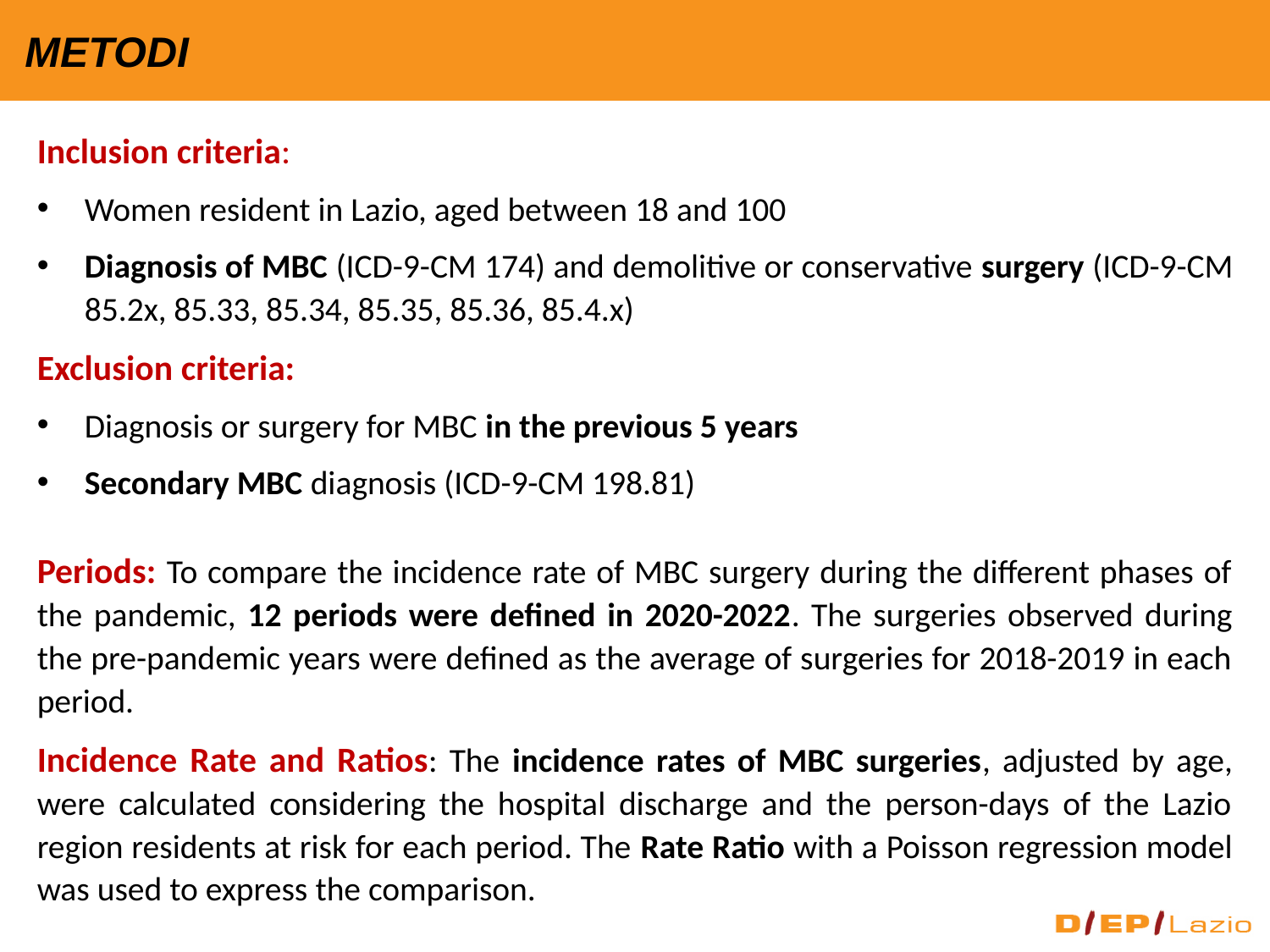

METODI
Inclusion criteria:
Women resident in Lazio, aged between 18 and 100
Diagnosis of MBC (ICD-9-CM 174) and demolitive or conservative surgery (ICD-9-CM 85.2x, 85.33, 85.34, 85.35, 85.36, 85.4.x)
Exclusion criteria:
Diagnosis or surgery for MBC in the previous 5 years
Secondary MBC diagnosis (ICD-9-CM 198.81)

Periods: To compare the incidence rate of MBC surgery during the different phases of the pandemic, 12 periods were defined in 2020-2022. The surgeries observed during the pre-pandemic years were defined as the average of surgeries for 2018-2019 in each period.
Incidence Rate and Ratios: The incidence rates of MBC surgeries, adjusted by age, were calculated considering the hospital discharge and the person-days of the Lazio region residents at risk for each period. The Rate Ratio with a Poisson regression model was used to express the comparison.